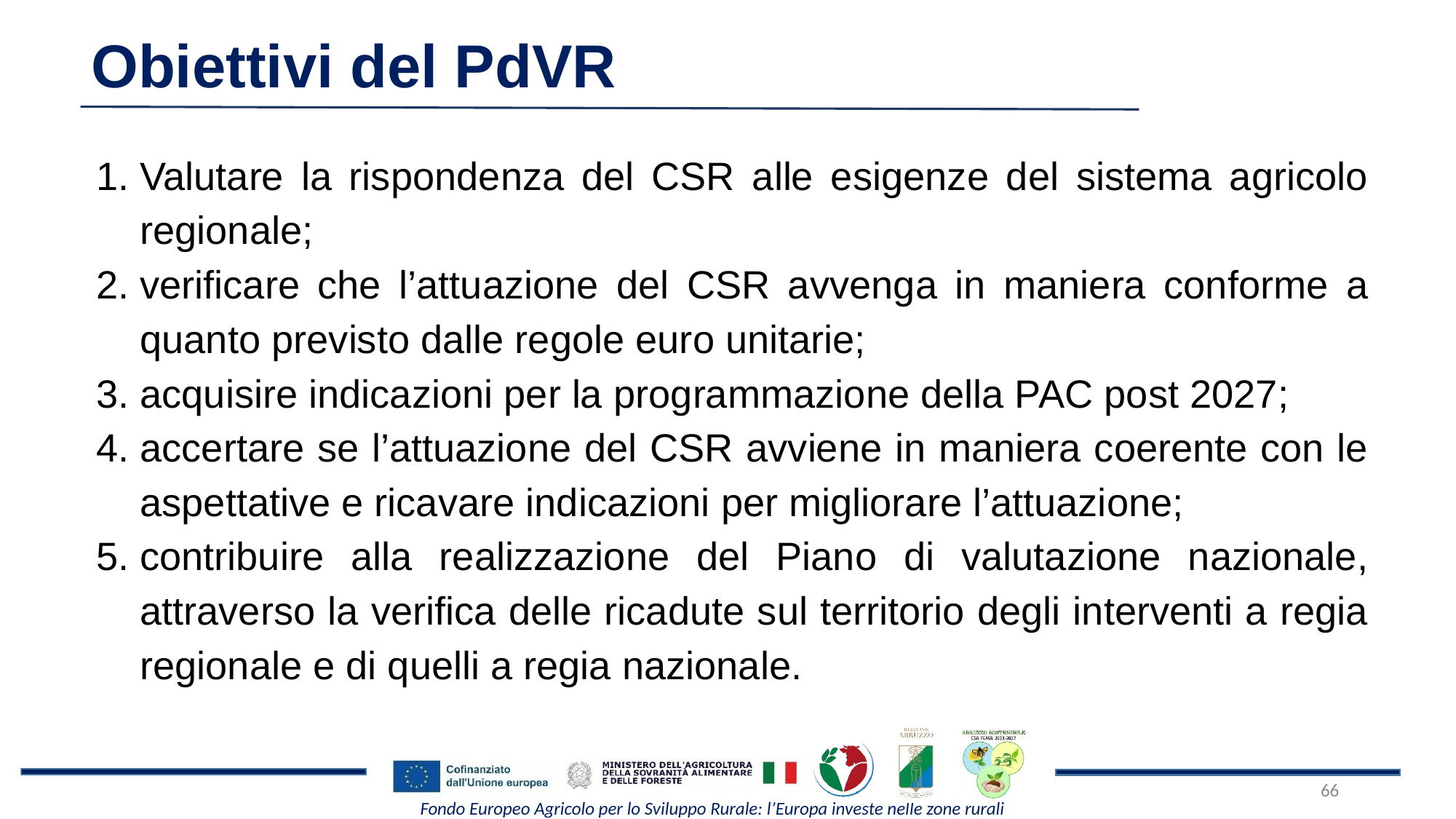

Obiettivi del PdVR
Valutare la rispondenza del CSR alle esigenze del sistema agricolo regionale;
verificare che l’attuazione del CSR avvenga in maniera conforme a quanto previsto dalle regole euro unitarie;
acquisire indicazioni per la programmazione della PAC post 2027;
accertare se l’attuazione del CSR avviene in maniera coerente con le aspettative e ricavare indicazioni per migliorare l’attuazione;
contribuire alla realizzazione del Piano di valutazione nazionale, attraverso la verifica delle ricadute sul territorio degli interventi a regia regionale e di quelli a regia nazionale.